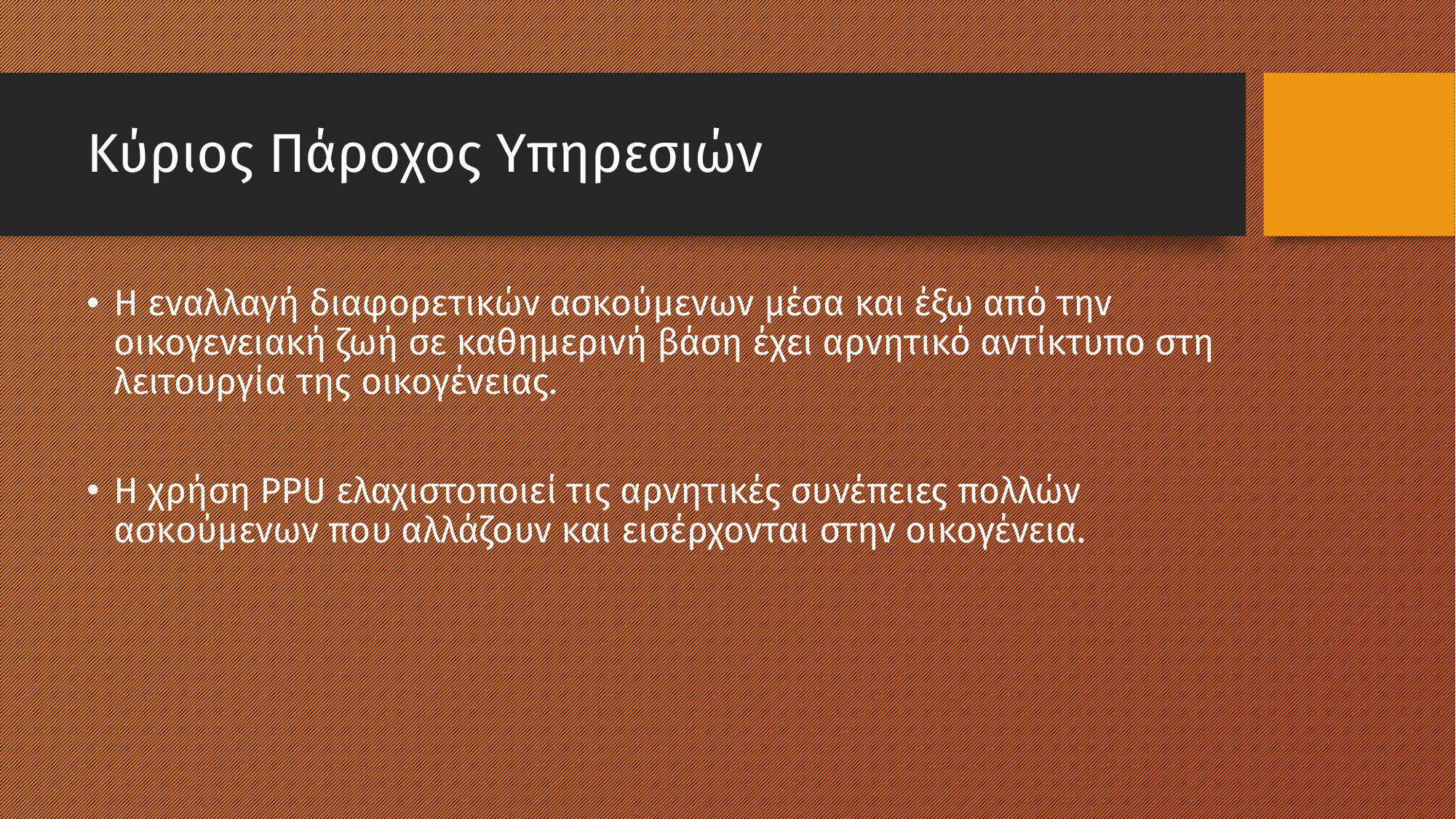

# Κύριος Πάροχος Υπηρεσιών
Η εναλλαγή διαφορετικών ασκούμενων μέσα και έξω από την οικογενειακή ζωή σε καθημερινή βάση έχει αρνητικό αντίκτυπο στη λειτουργία της οικογένειας.

Η χρήση PPU ελαχιστοποιεί τις αρνητικές συνέπειες πολλών ασκούμενων που αλλάζουν και εισέρχονται στην οικογένεια.